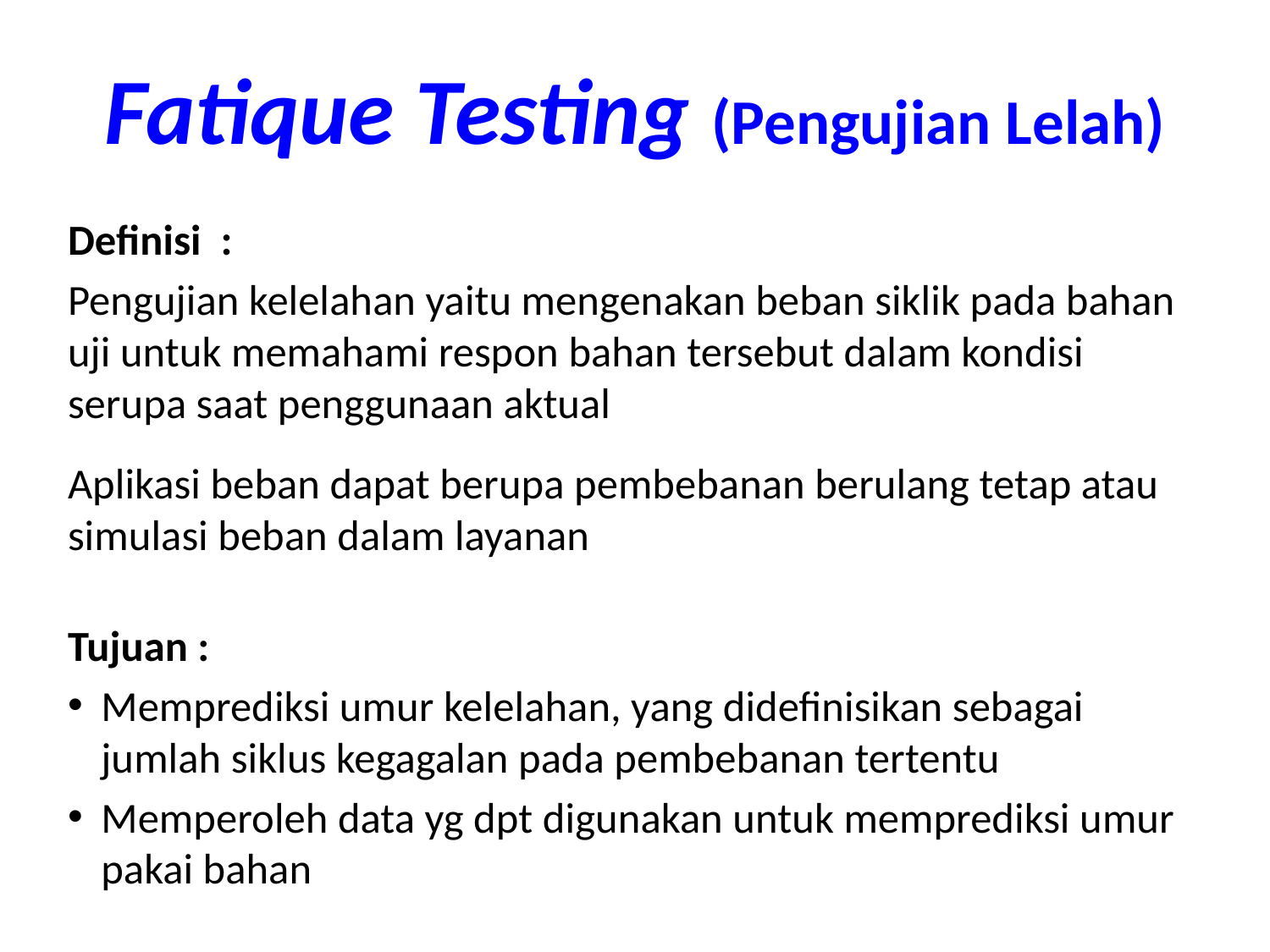

# Fatique Testing (Pengujian Lelah)
Definisi  :
Pengujian kelelahan yaitu mengenakan beban siklik pada bahan uji untuk memahami respon bahan tersebut dalam kondisi serupa saat penggunaan aktual

Aplikasi beban dapat berupa pembebanan berulang tetap atau simulasi beban dalam layanan
Tujuan :
Memprediksi umur kelelahan, yang didefinisikan sebagai jumlah siklus kegagalan pada pembebanan tertentu
Memperoleh data yg dpt digunakan untuk memprediksi umur pakai bahan